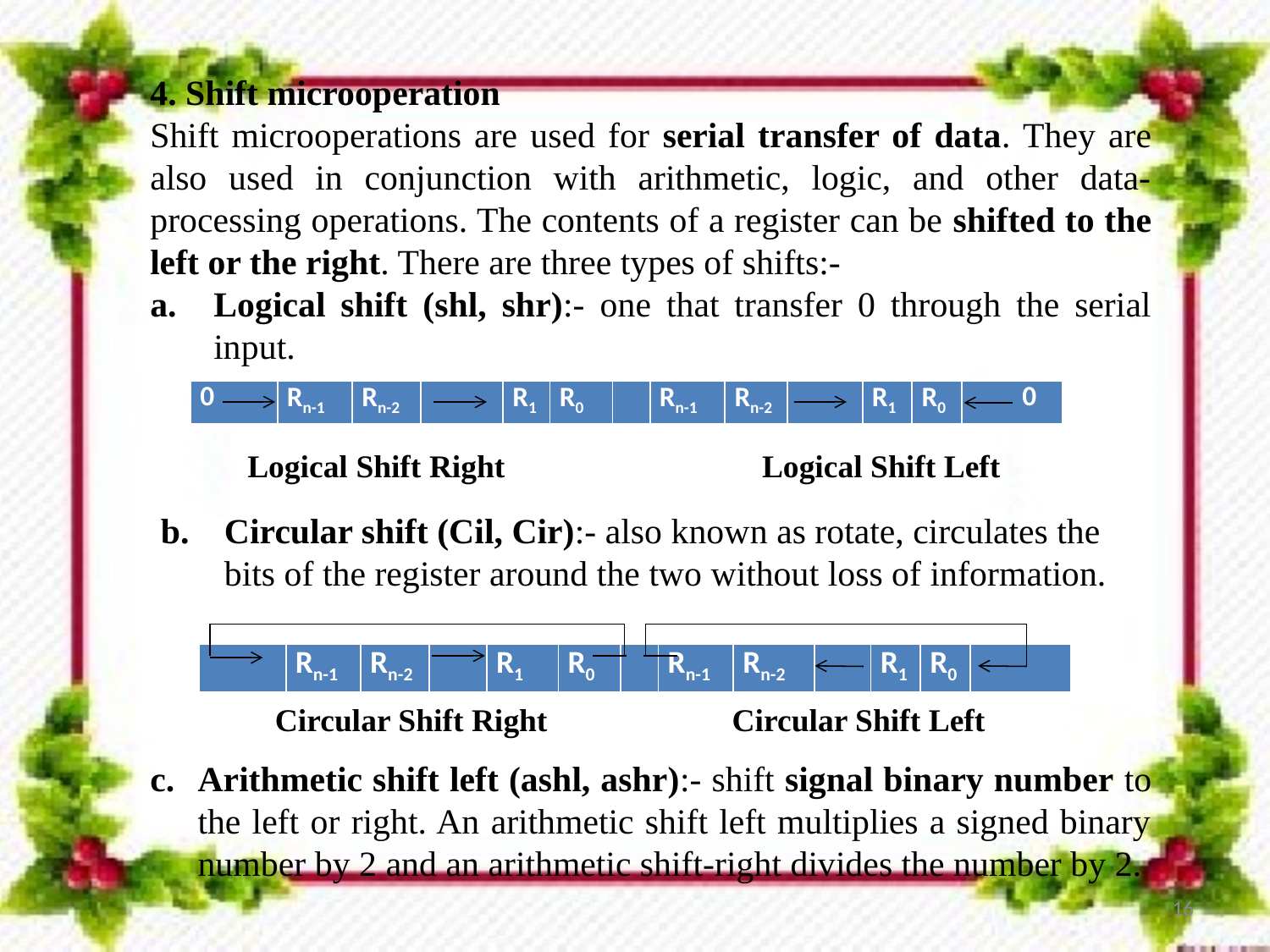

4. Shift microoperation
Shift microoperations are used for serial transfer of data. They are also used in conjunction with arithmetic, logic, and other data-processing operations. The contents of a register can be shifted to the left or the right. There are three types of shifts:-
Logical shift (shl, shr):- one that transfer 0 through the serial input.

| 0 | Rn-1 | Rn-2 |  | R1 | R­0 |  | Rn-1 | Rn-2 |  | R1 | R­0 | 0 |
| --- | --- | --- | --- | --- | --- | --- | --- | --- | --- | --- | --- | --- |
Logical Shift Right                                Logical Shift Left
Circular shift (Cil, Cir):- also known as rotate, circulates the bits of the register around the two without loss of information.

|  | Rn-1 | Rn-2 |  | R1 | R­0 |  | Rn-1 | Rn-2 |  | R1 | R­0 |  |
| --- | --- | --- | --- | --- | --- | --- | --- | --- | --- | --- | --- | --- |
     Circular Shift Right                       Circular Shift Left
Arithmetic shift left (ashl, ashr):- shift signal binary number to the left or right. An arithmetic shift left multiplies a signed binary number by 2 and an arithmetic shift-right divides the number by 2.
16